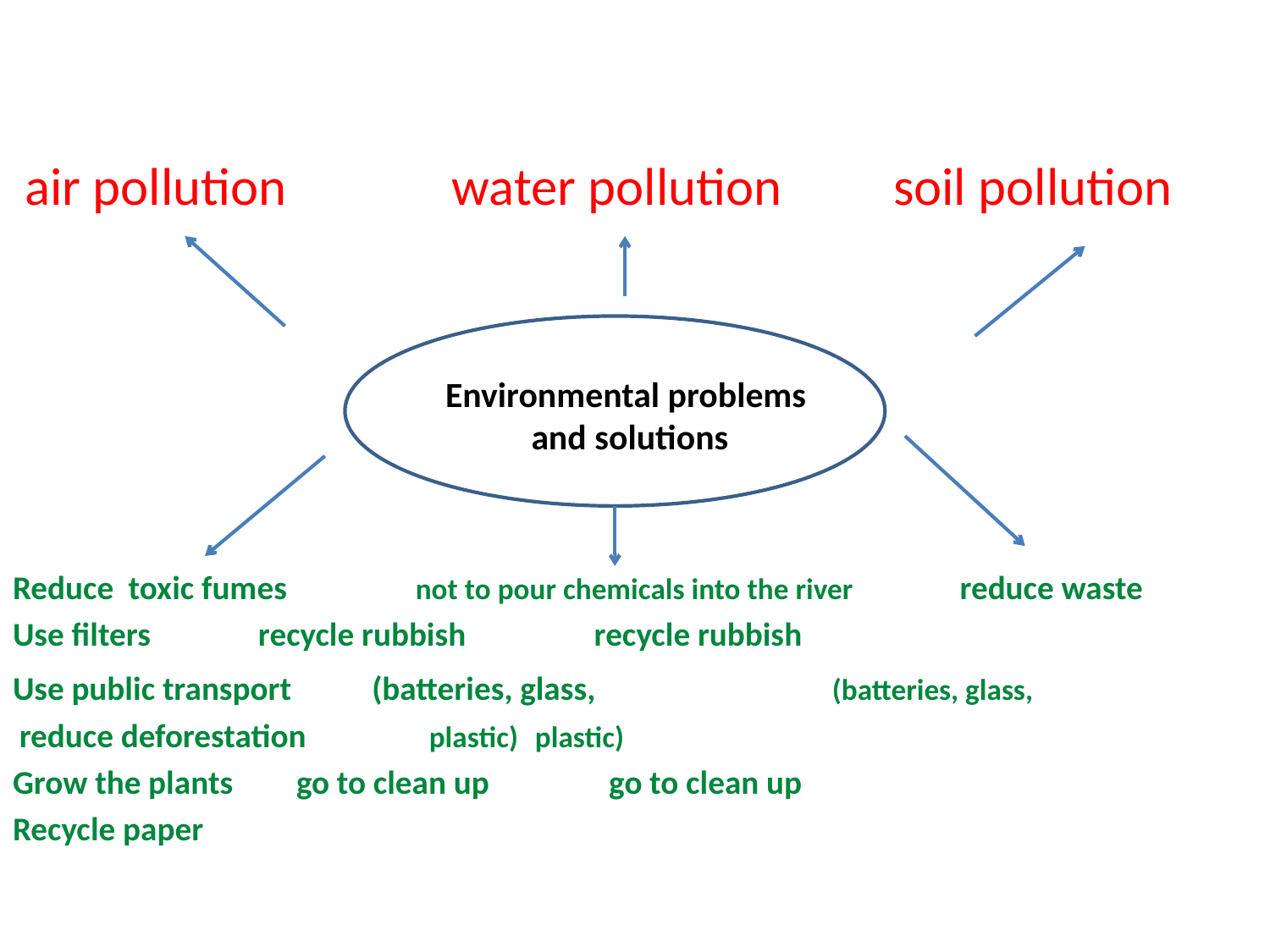

air pollution  	   water pollution 	soil pollution

Reduce  toxic fumes  	not to pour chemicals into the river	         reduce waste
Use filters		           recycle rubbish		        recycle rubbish
Use public transport	          (batteries, glass, 	                        (batteries, glass,
 reduce deforestation		  plastic) 				plastic)
Grow the plants 			go to clean up 		          go to clean up
Recycle paper

Environmental problems
and solutions